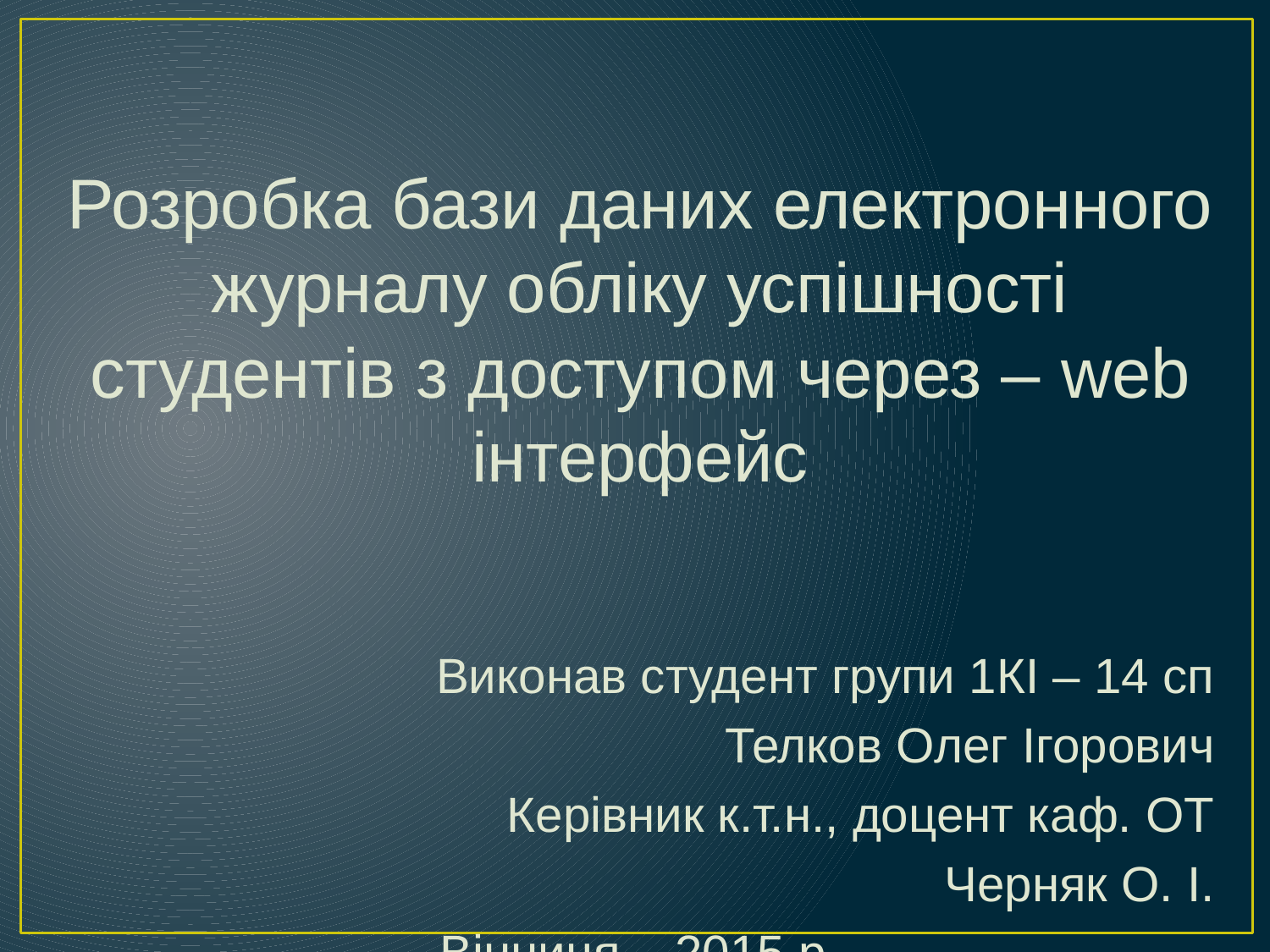

Розробка бази даних електронного журналу обліку успішності студентів з доступом через – web інтерфейс

Виконав студент групи 1КІ – 14 сп
Телков Олег Ігорович
Керівник к.т.н., доцент каф. ОТ
Черняк О. І.
Вінниця – 2015 р.